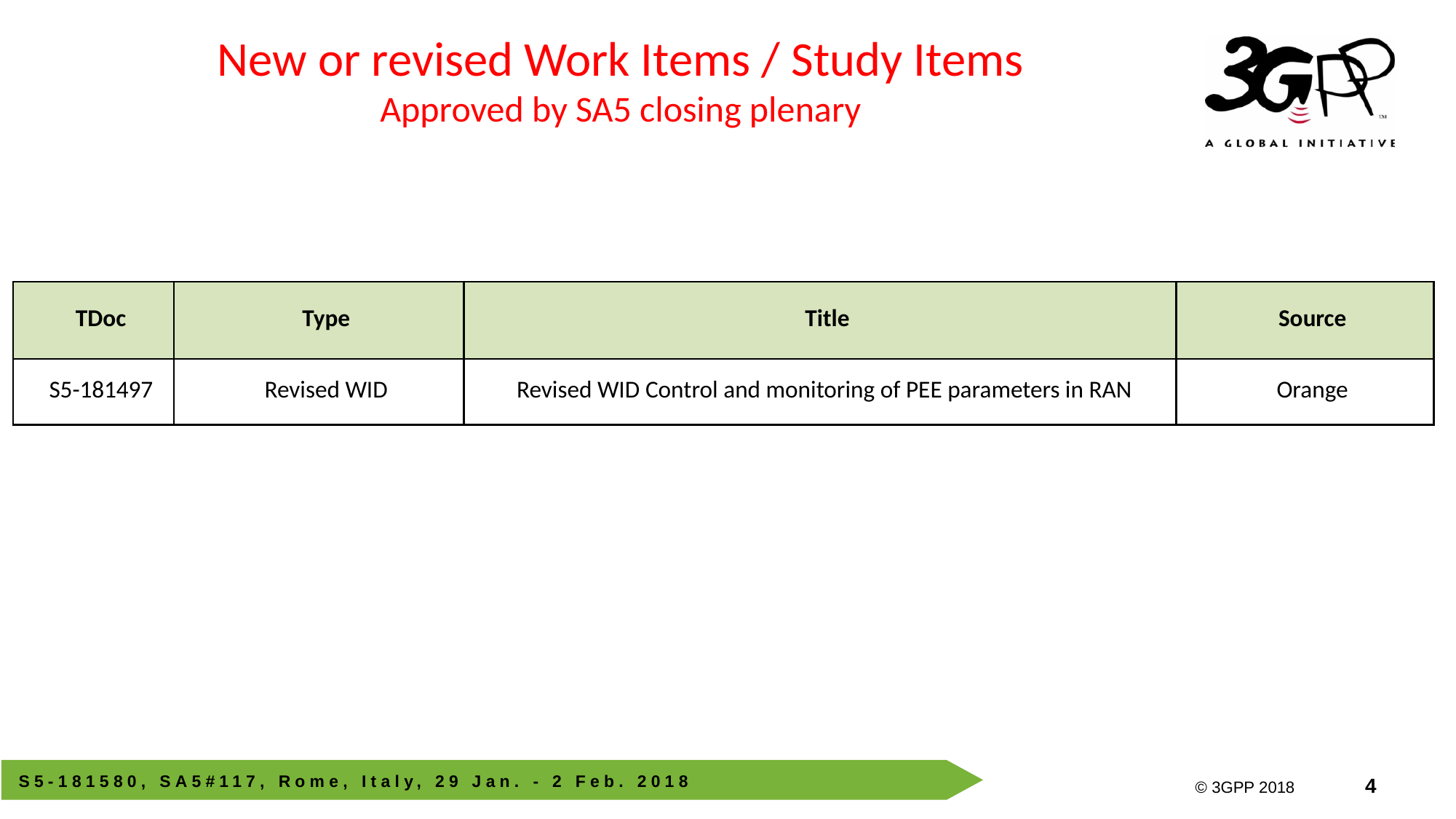

New or revised Work Items / Study Items
Approved by SA5 closing plenary
| TDoc | Type | Title | Source |
| --- | --- | --- | --- |
| S5-181497 | Revised WID | Revised WID Control and monitoring of PEE parameters in RAN | Orange |